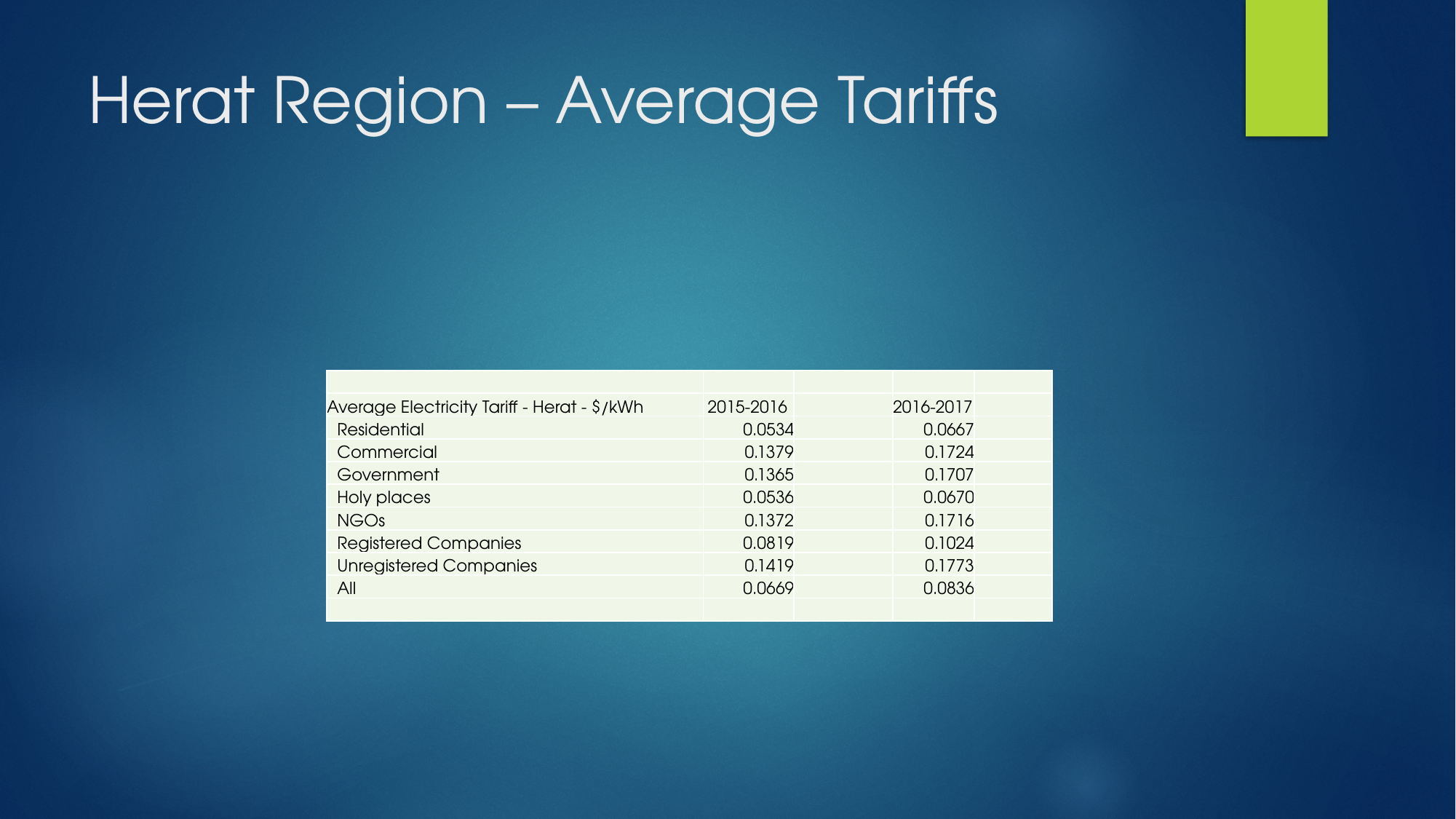

# Herat Region – Average Tariffs
|  |  |  |  |  |
| --- | --- | --- | --- | --- |
| Average Electricity Tariff - Herat - $/kWh | 2015-2016 |  | 2016-2017 |  |
| Residential | 0.0534 |  | 0.0667 |  |
| Commercial | 0.1379 |  | 0.1724 |  |
| Government | 0.1365 |  | 0.1707 |  |
| Holy places | 0.0536 |  | 0.0670 |  |
| NGOs | 0.1372 |  | 0.1716 |  |
| Registered Companies | 0.0819 |  | 0.1024 |  |
| Unregistered Companies | 0.1419 |  | 0.1773 |  |
| All | 0.0669 |  | 0.0836 |  |
|  |  |  |  |  |